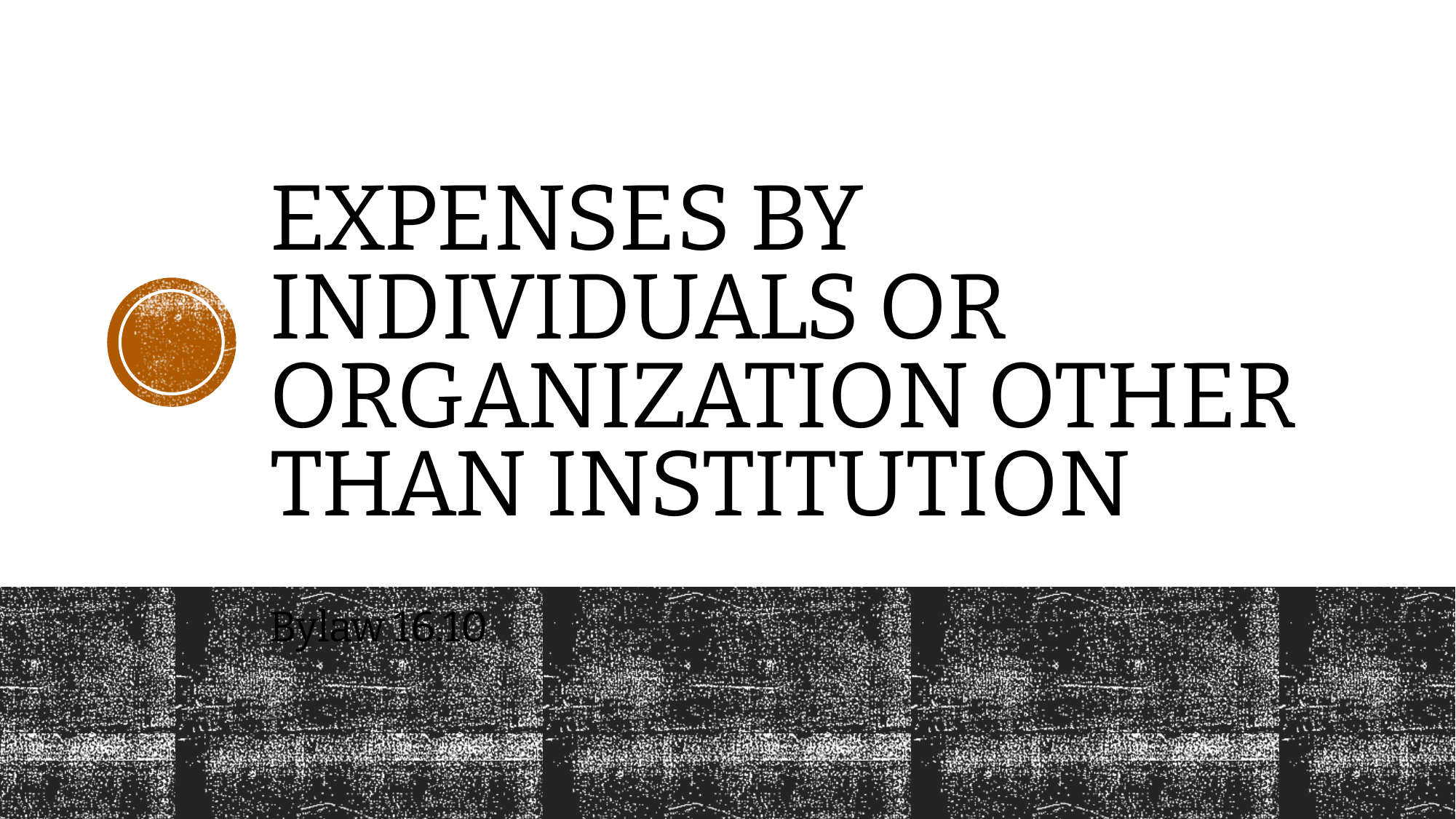

# Expenses by Individuals or Organization other than Institution
Bylaw 16.10